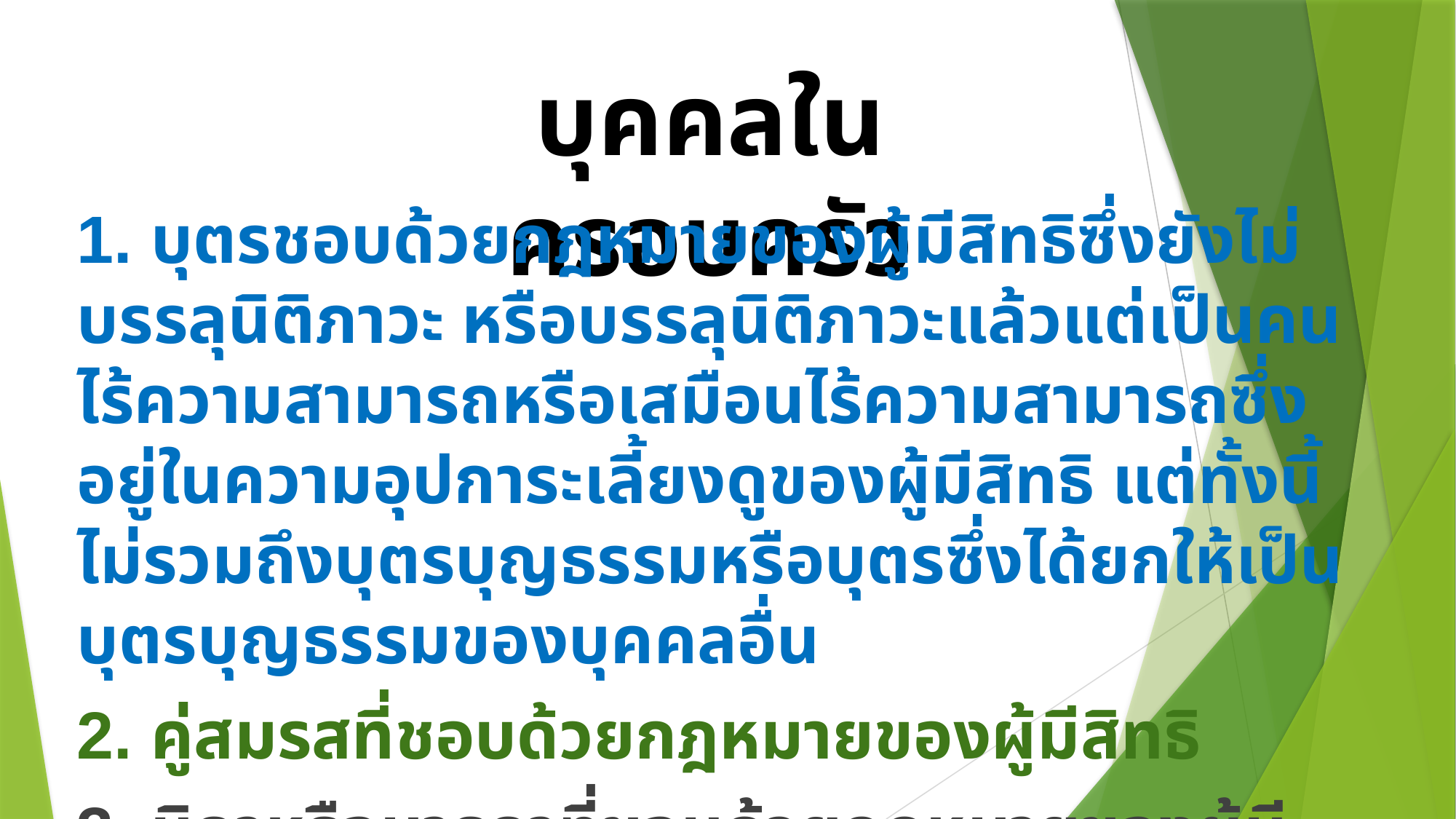

# บุคคลในครอบครัว
1. บุตรชอบด้วยกฎหมายของผู้มีสิทธิซึ่งยังไม่บรรลุนิติภาวะ หรือบรรลุนิติภาวะแล้วแต่เป็นคนไร้ความสามารถหรือเสมือนไร้ความสามารถซึ่งอยู่ในความอุปการะเลี้ยงดูของผู้มีสิทธิ แต่ทั้งนี้ ไม่รวมถึงบุตรบุญธรรมหรือบุตรซึ่งได้ยกให้เป็นบุตรบุญธรรมของบุคคลอื่น
2. คู่สมรสที่ชอบด้วยกฎหมายของผู้มีสิทธิ
3. บิดาหรือมารดาที่ชอบด้วยกฎหมายของผู้มีสิทธิ